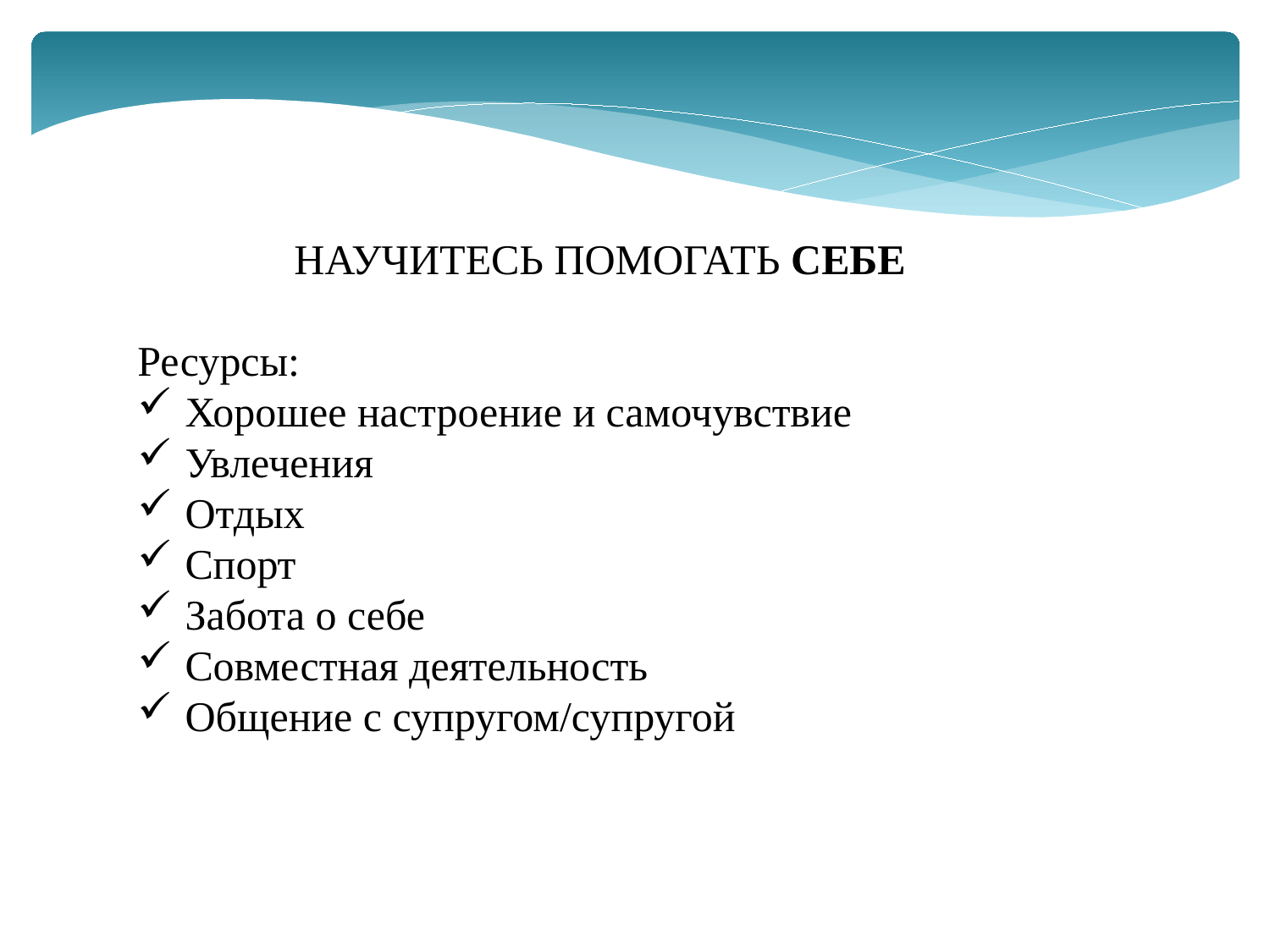

НАУЧИТЕСЬ ПОМОГАТЬ СЕБЕ

Ресурсы:
Хорошее настроение и самочувствие
Увлечения
Отдых
Спорт
Забота о себе
Совместная деятельность
Общение с супругом/супругой